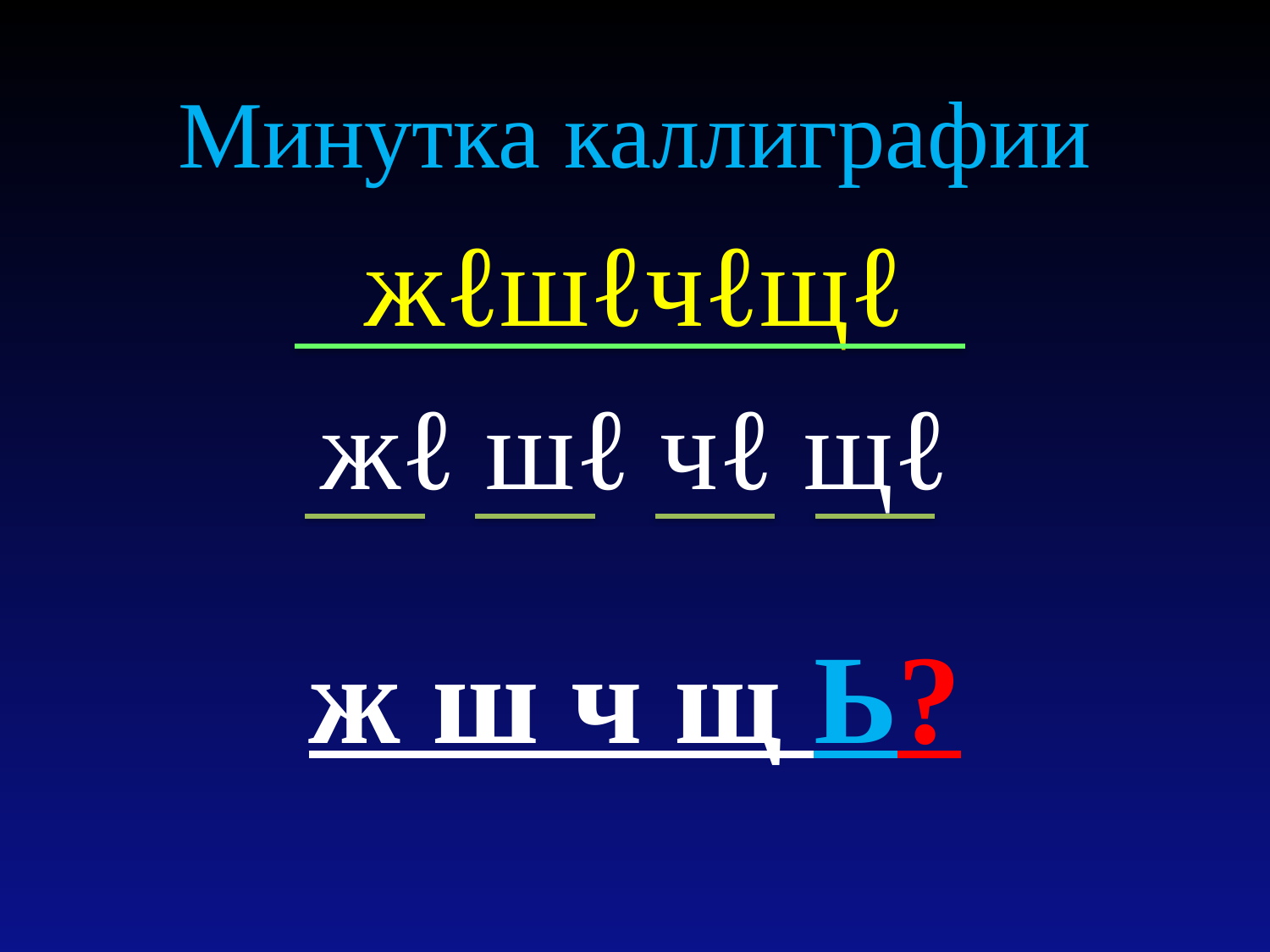

Минутка каллиграфии
жℓшℓчℓщℓ
жℓ шℓ чℓ щℓ

ж ш ч щ Ь?